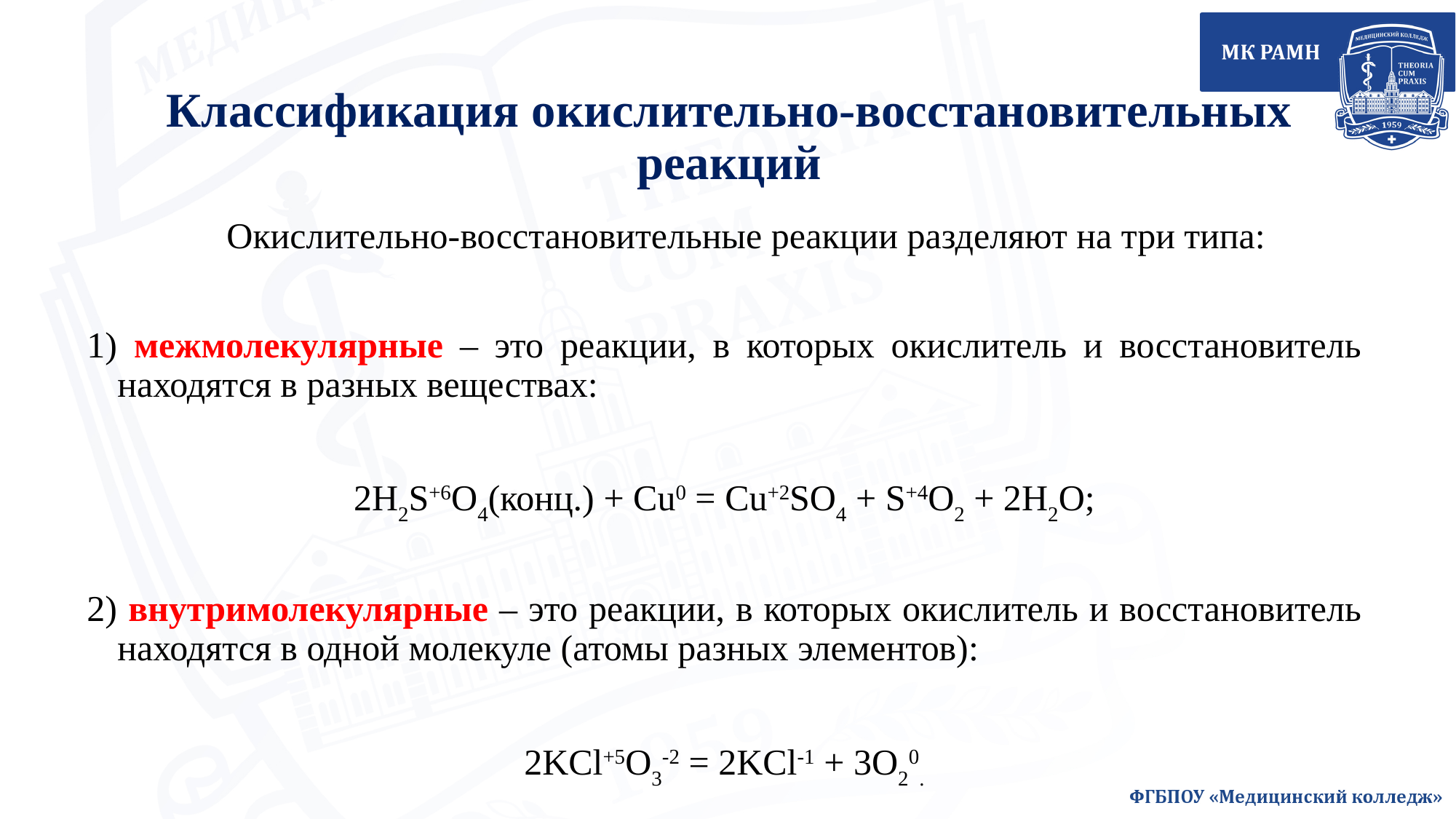

# Классификация окислительно-восстановительных реакций
		Окислительно-восстановительные реакции разделяют на три типа:

1) межмолекулярные – это реакции, в которых окислитель и восстановитель находятся в разных веществах:

2Н2S+6O4(конц.) + Сu0 = Сu+2SO4 + S+4O2 + 2Н2О;

2) внутримолекулярные – это реакции, в которых окислитель и восстановитель находятся в одной молекуле (атомы разных элементов):

2KCl+5O3-2 = 2KCl-1 + 3O20.

35